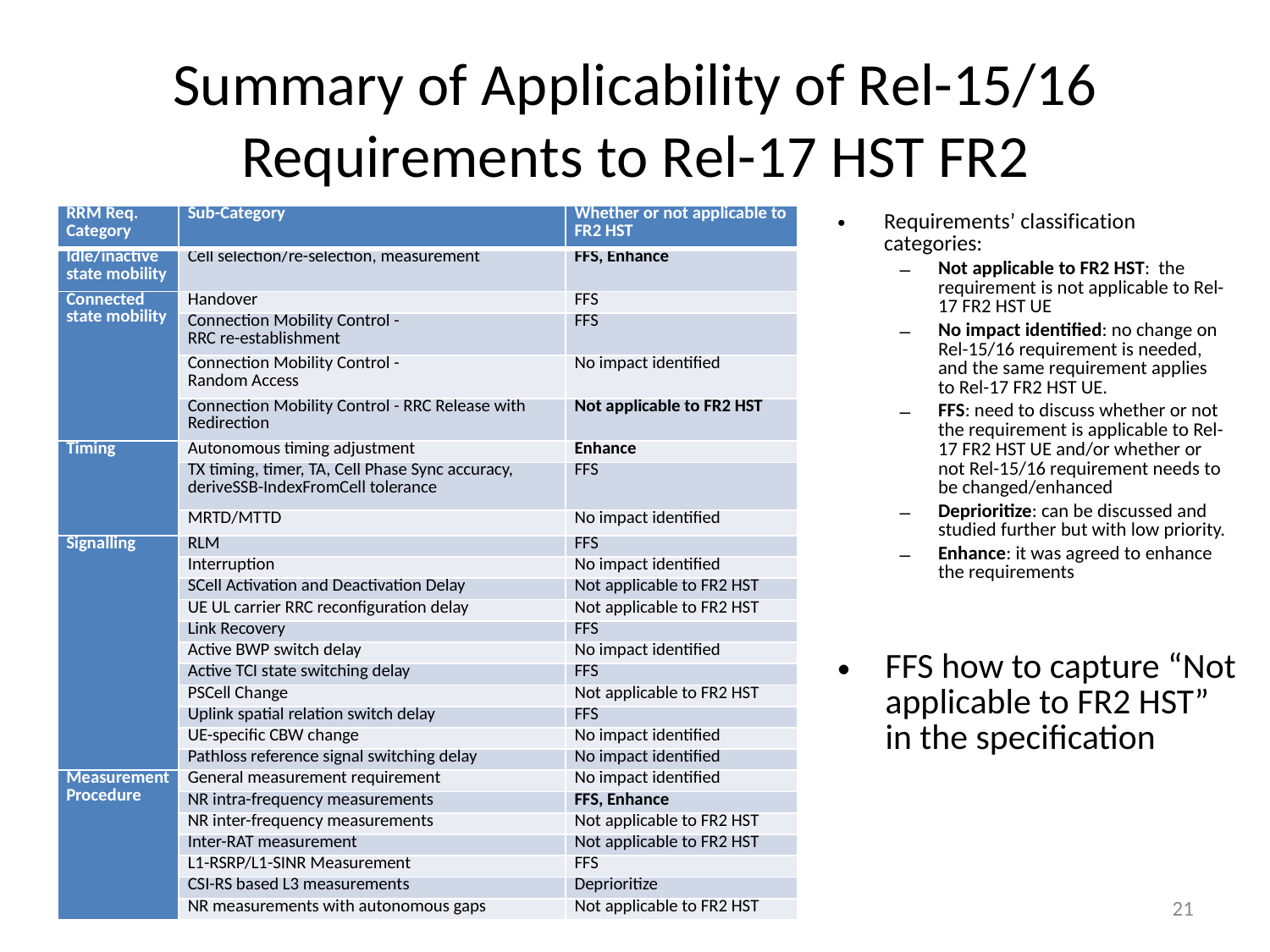

# Summary of Applicability of Rel-15/16 Requirements to Rel-17 HST FR2

| RRM Req. Category | Sub-Category | Whether or not applicable to FR2 HST |
| --- | --- | --- |
| Idle/inactive state mobility | Cell selection/re-selection, measurement | FFS, Enhance |
| Connected state mobility | Handover | FFS |
|  | Connection Mobility Control - RRC re-establishment | FFS |
|  | Connection Mobility Control - Random Access | No impact identified |
|  | Connection Mobility Control - RRC Release with Redirection | Not applicable to FR2 HST |
| Timing | Autonomous timing adjustment | Enhance |
|  | TX timing, timer, TA, Cell Phase Sync accuracy, deriveSSB-IndexFromCell tolerance | FFS |
|  | MRTD/MTTD | No impact identified |
| Signalling | RLM | FFS |
|  | Interruption | No impact identified |
|  | SCell Activation and Deactivation Delay | Not applicable to FR2 HST |
|  | UE UL carrier RRC reconfiguration delay | Not applicable to FR2 HST |
|  | Link Recovery | FFS |
|  | Active BWP switch delay | No impact identified |
|  | Active TCI state switching delay | FFS |
|  | PSCell Change | Not applicable to FR2 HST |
|  | Uplink spatial relation switch delay | FFS |
|  | UE-specific CBW change | No impact identified |
|  | Pathloss reference signal switching delay | No impact identified |
| Measurement Procedure | General measurement requirement | No impact identified |
|  | NR intra-frequency measurements | FFS, Enhance |
|  | NR inter-frequency measurements | Not applicable to FR2 HST |
|  | Inter-RAT measurement | Not applicable to FR2 HST |
|  | L1-RSRP/L1-SINR Measurement | FFS |
|  | CSI-RS based L3 measurements | Deprioritize |
|  | NR measurements with autonomous gaps | Not applicable to FR2 HST |
Requirements’ classification categories:
Not applicable to FR2 HST:  the requirement is not applicable to Rel-17 FR2 HST UE
No impact identified: no change on Rel-15/16 requirement is needed, and the same requirement applies to Rel-17 FR2 HST UE.
FFS: need to discuss whether or not the requirement is applicable to Rel-17 FR2 HST UE and/or whether or not Rel-15/16 requirement needs to be changed/enhanced
Deprioritize: can be discussed and studied further but with low priority.
Enhance: it was agreed to enhance the requirements
FFS how to capture “Not applicable to FR2 HST” in the specification
21